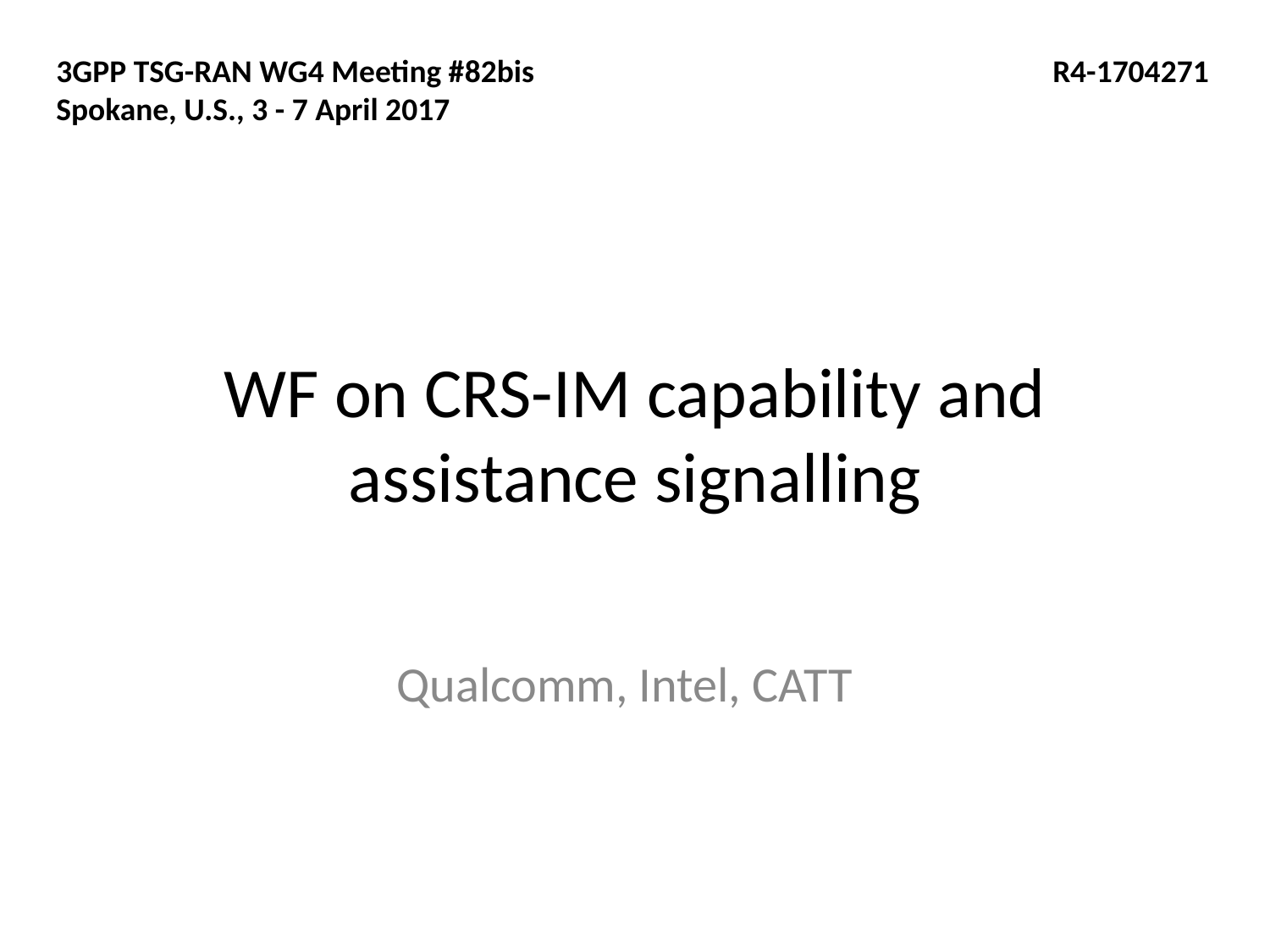

3GPP TSG-RAN WG4 Meeting #82bis
Spokane, U.S., 3 - 7 April 2017
R4-1704271
# WF on CRS-IM capability and assistance signalling
Qualcomm, Intel, CATT